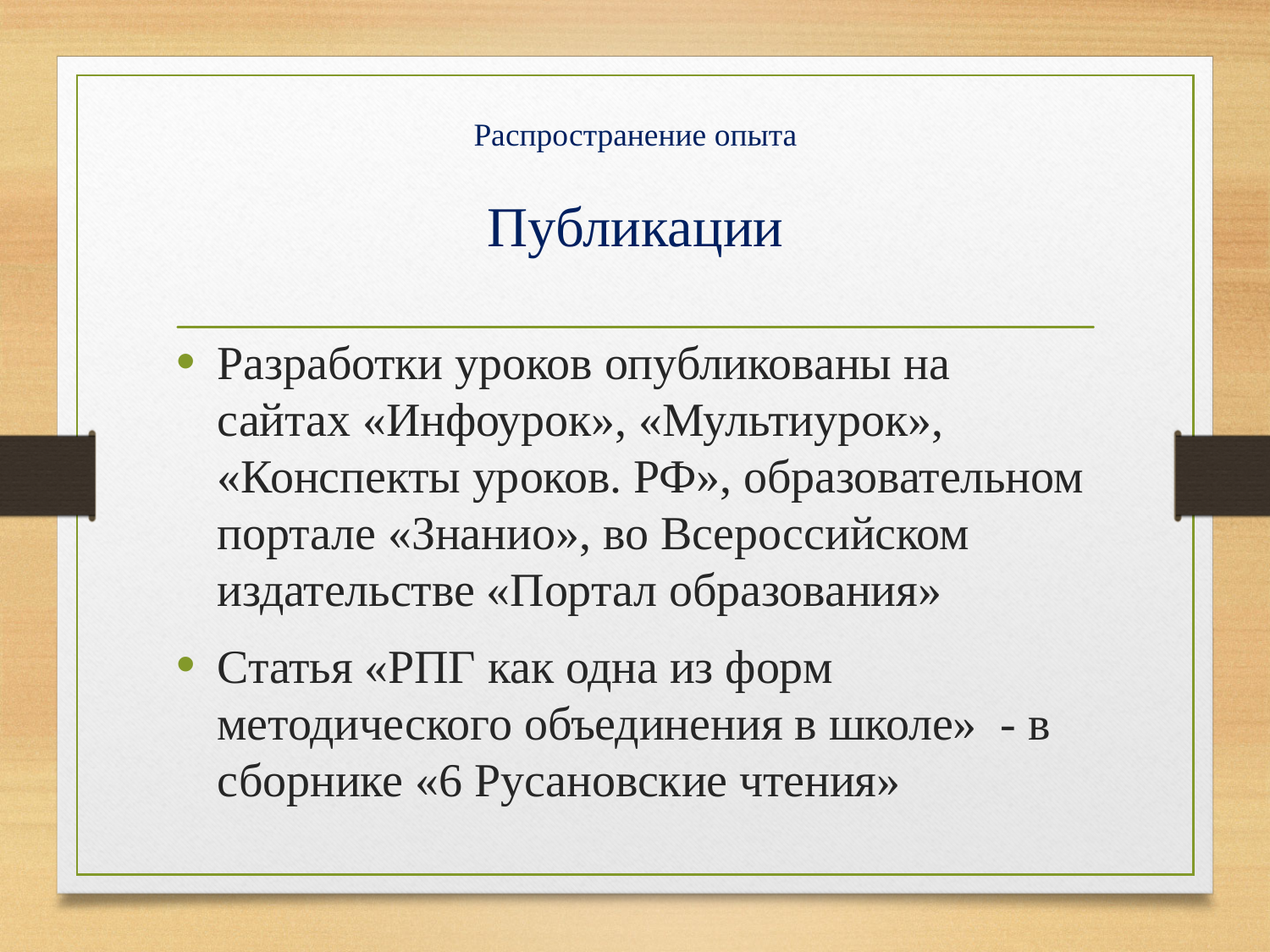

# Распространение опыта Публикации
Разработки уроков опубликованы на сайтах «Инфоурок», «Мультиурок», «Конспекты уроков. РФ», образовательном портале «Знанио», во Всероссийском издательстве «Портал образования»
Статья «РПГ как одна из форм методического объединения в школе»  - в сборнике «6 Русановские чтения»